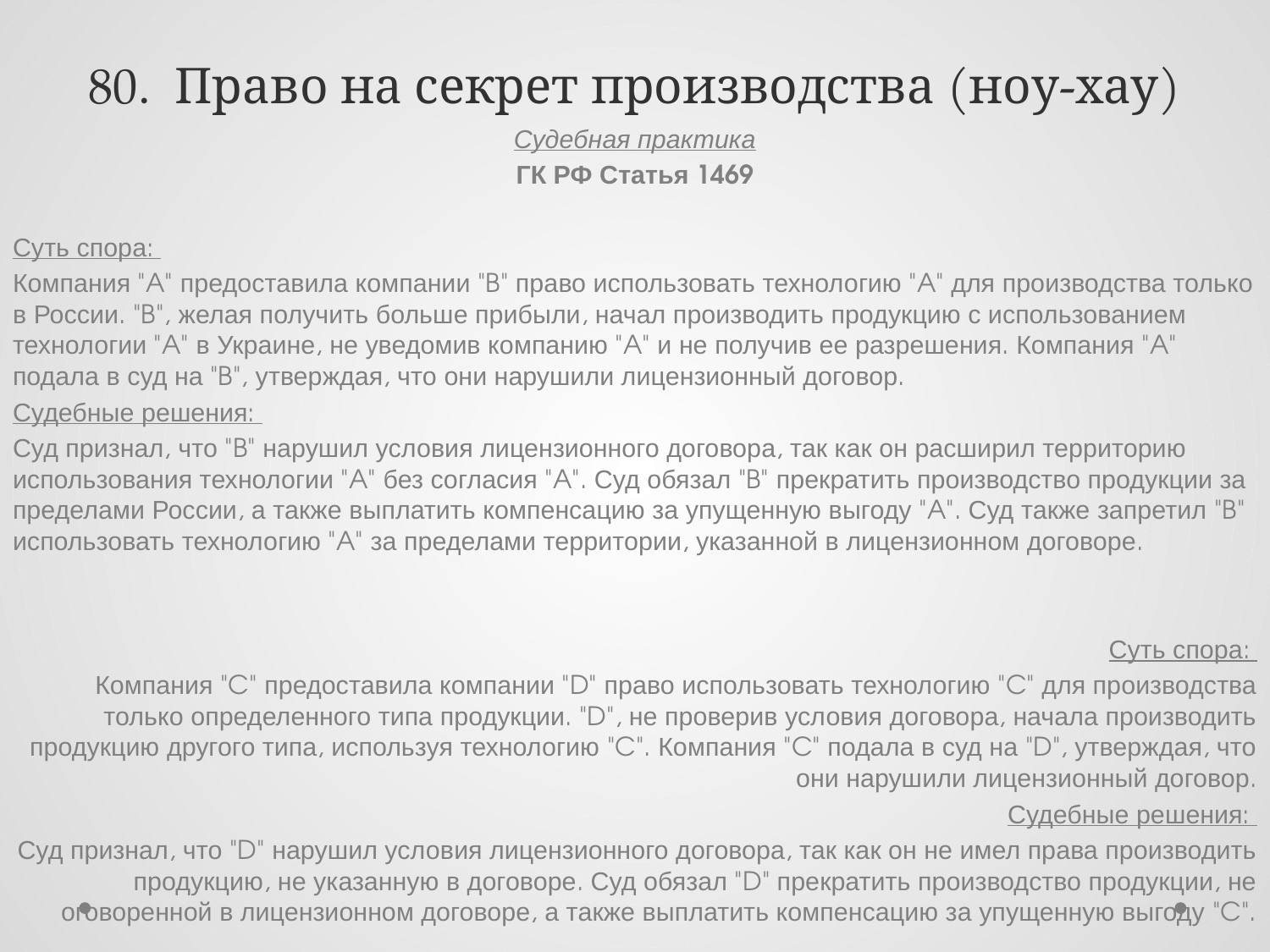

# 80.  Право на секрет производства (ноу-хау)
Судебная практика
ГК РФ Статья 1469

Суть спора:
Компания "A" предоставила компании "B" право использовать технологию "A" для производства только в России. "B", желая получить больше прибыли, начал производить продукцию с использованием технологии "A" в Украине, не уведомив компанию "A" и не получив ее разрешения. Компания "A" подала в суд на "B", утверждая, что они нарушили лицензионный договор.
Судебные решения:
Суд признал, что "B" нарушил условия лицензионного договора, так как он расширил территорию использования технологии "A" без согласия "A". Суд обязал "B" прекратить производство продукции за пределами России, а также выплатить компенсацию за упущенную выгоду "A". Суд также запретил "B" использовать технологию "A" за пределами территории, указанной в лицензионном договоре.

Суть спора:
Компания "C" предоставила компании "D" право использовать технологию "C" для производства только определенного типа продукции. "D", не проверив условия договора, начала производить продукцию другого типа, используя технологию "C". Компания "C" подала в суд на "D", утверждая, что они нарушили лицензионный договор.
Судебные решения:
Суд признал, что "D" нарушил условия лицензионного договора, так как он не имел права производить продукцию, не указанную в договоре. Суд обязал "D" прекратить производство продукции, не оговоренной в лицензионном договоре, а также выплатить компенсацию за упущенную выгоду "C".